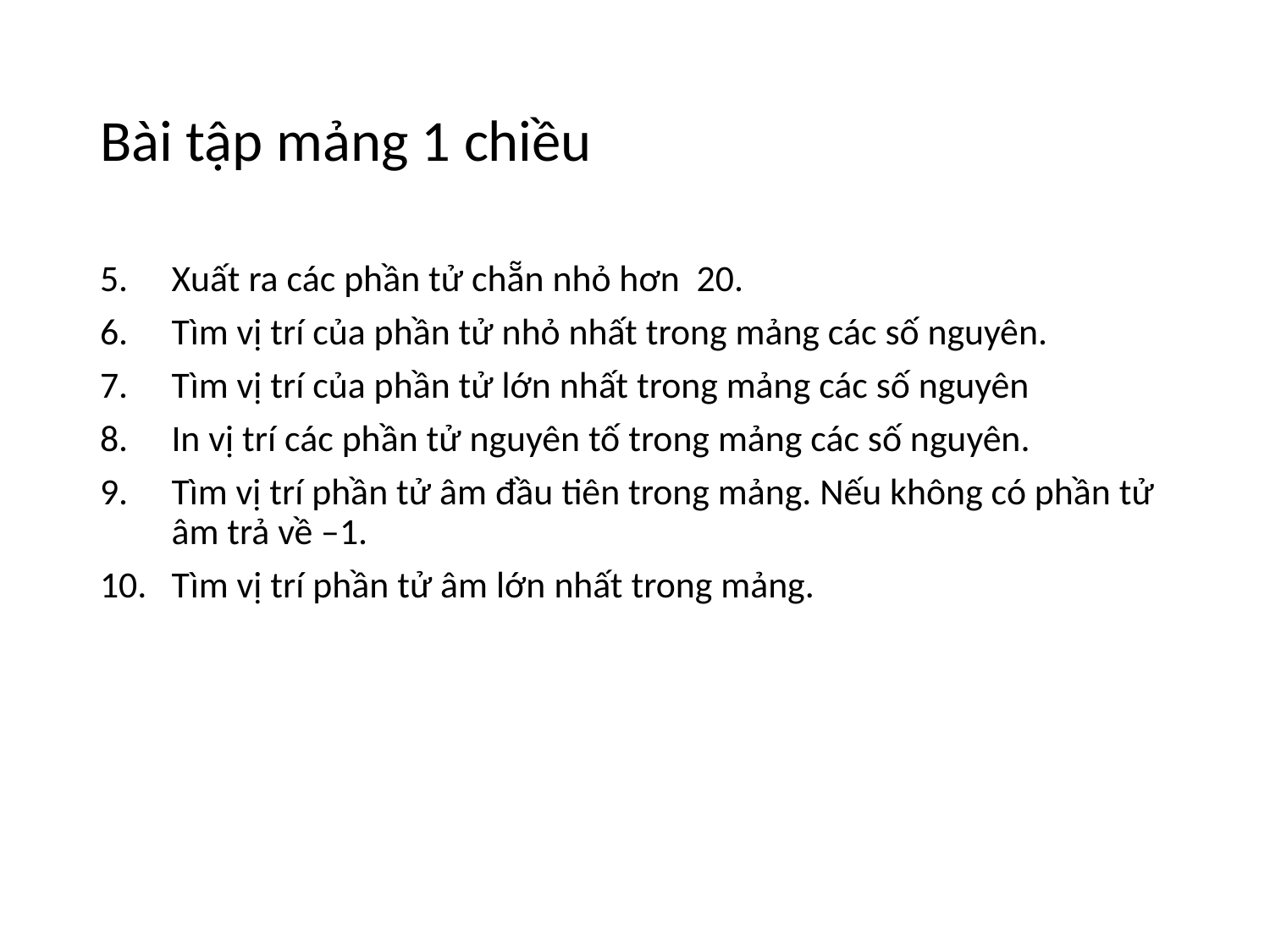

# Bài tập mảng 1 chiều
Xuất ra các phần tử chẵn nhỏ hơn  20.
Tìm vị trí của phần tử nhỏ nhất trong mảng các số nguyên.
Tìm vị trí của phần tử lớn nhất trong mảng các số nguyên
In vị trí các phần tử nguyên tố trong mảng các số nguyên.
Tìm vị trí phần tử âm đầu tiên trong mảng. Nếu không có phần tử âm trả về –1.
Tìm vị trí phần tử âm lớn nhất trong mảng.